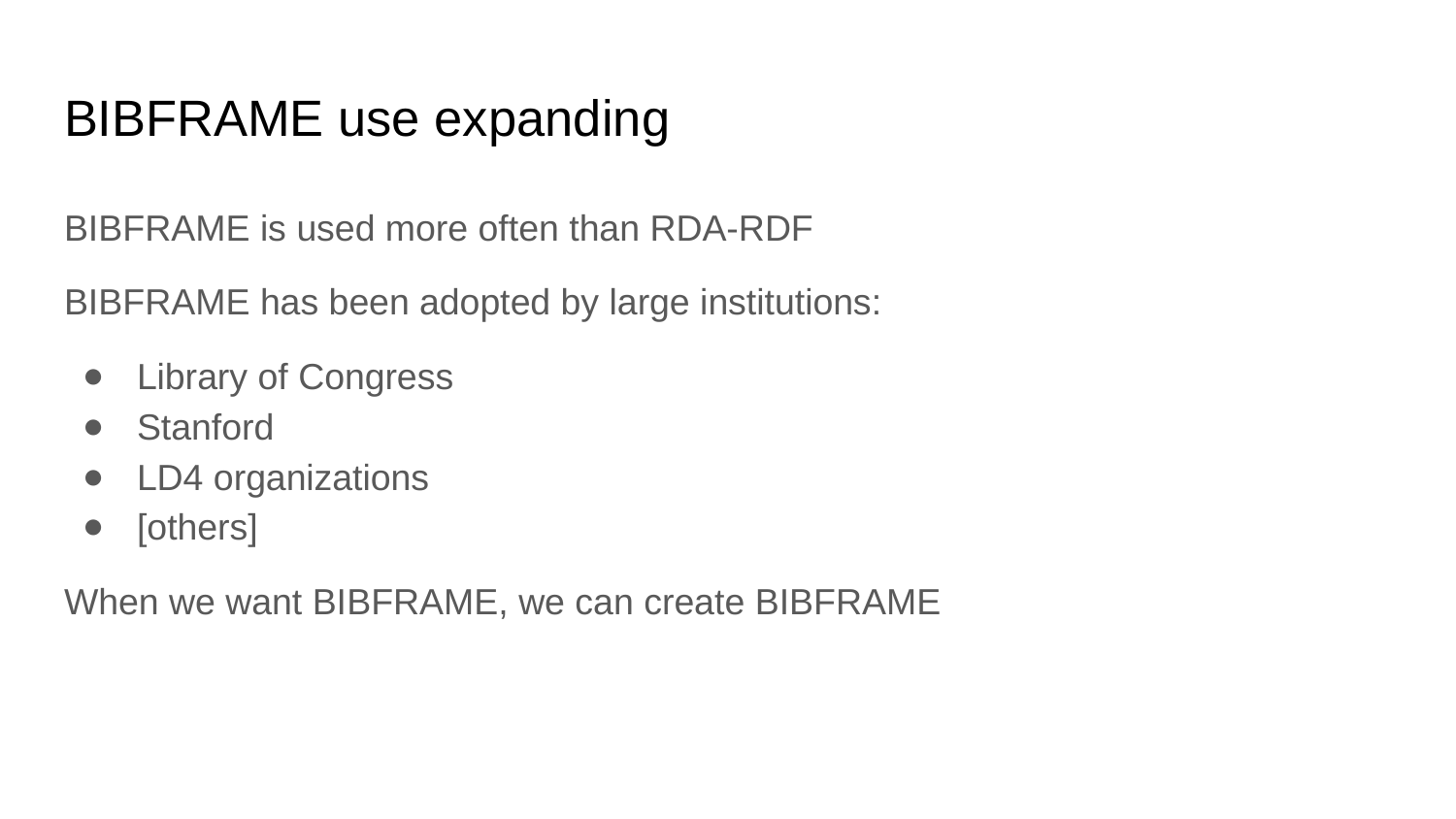

# BIBFRAME use expanding
BIBFRAME is used more often than RDA-RDF
BIBFRAME has been adopted by large institutions:
Library of Congress
Stanford
LD4 organizations
[others]
When we want BIBFRAME, we can create BIBFRAME